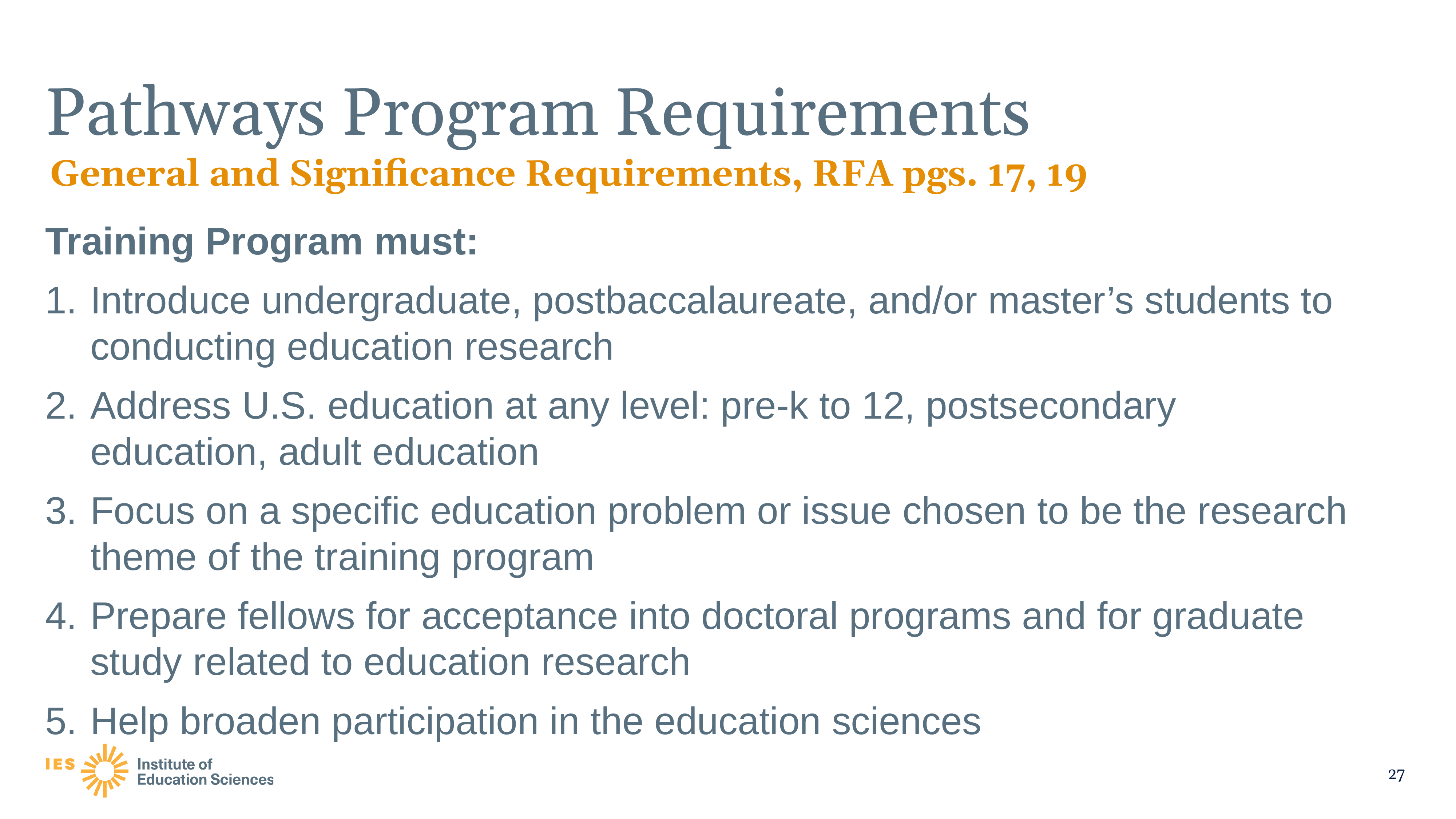

# Pathways Program Requirements
General and Significance Requirements, RFA pgs. 17, 19
Training Program must:
Introduce undergraduate, postbaccalaureate, and/or master’s students to conducting education research
Address U.S. education at any level: pre-k to 12, postsecondary education, adult education
Focus on a specific education problem or issue chosen to be the research theme of the training program
Prepare fellows for acceptance into doctoral programs and for graduate study related to education research
Help broaden participation in the education sciences

27